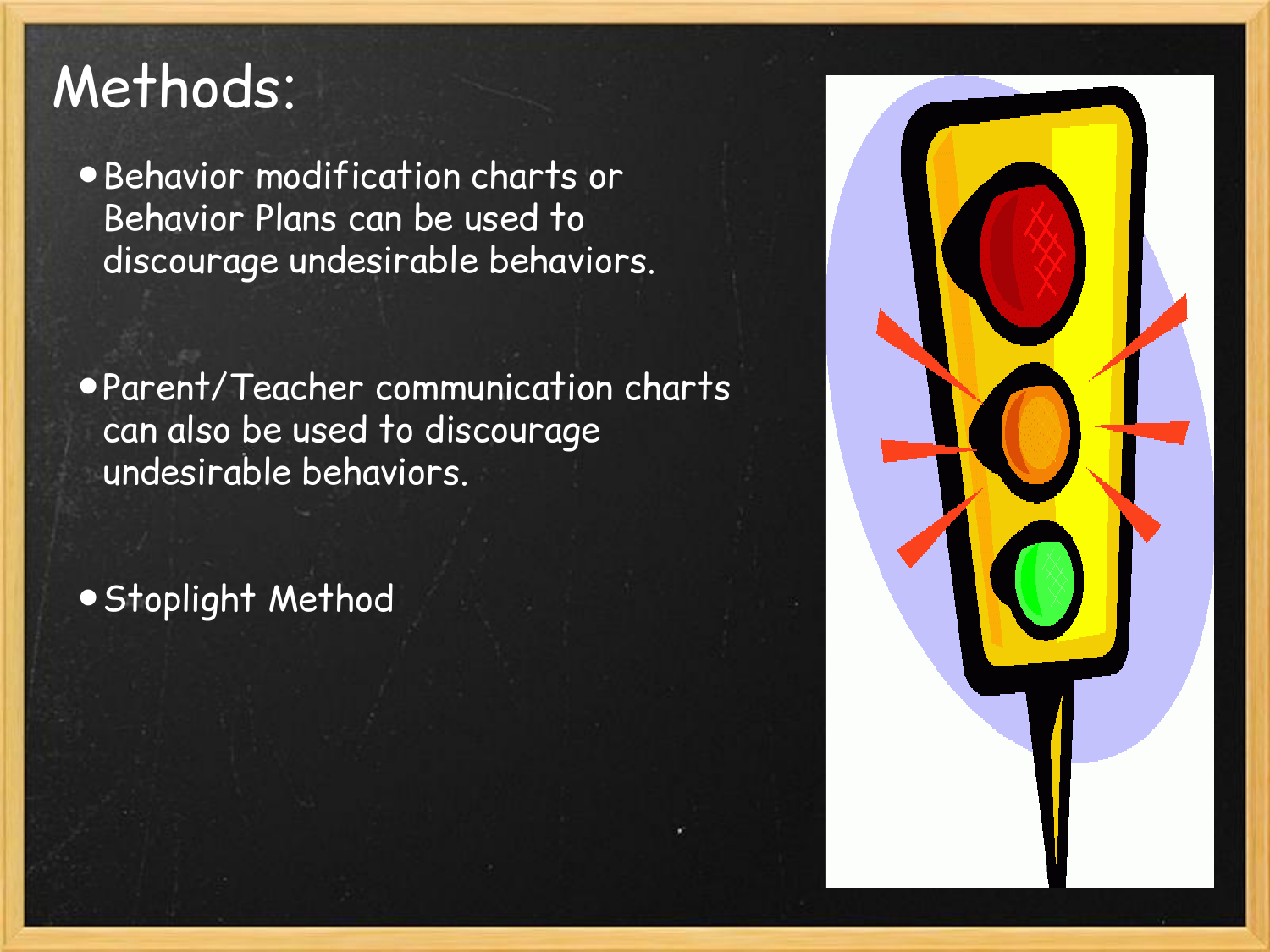

# Methods:

Behavior modification charts or Behavior Plans can be used to discourage undesirable behaviors.

Parent/Teacher communication charts can also be used to discourage undesirable behaviors.

Stoplight Method